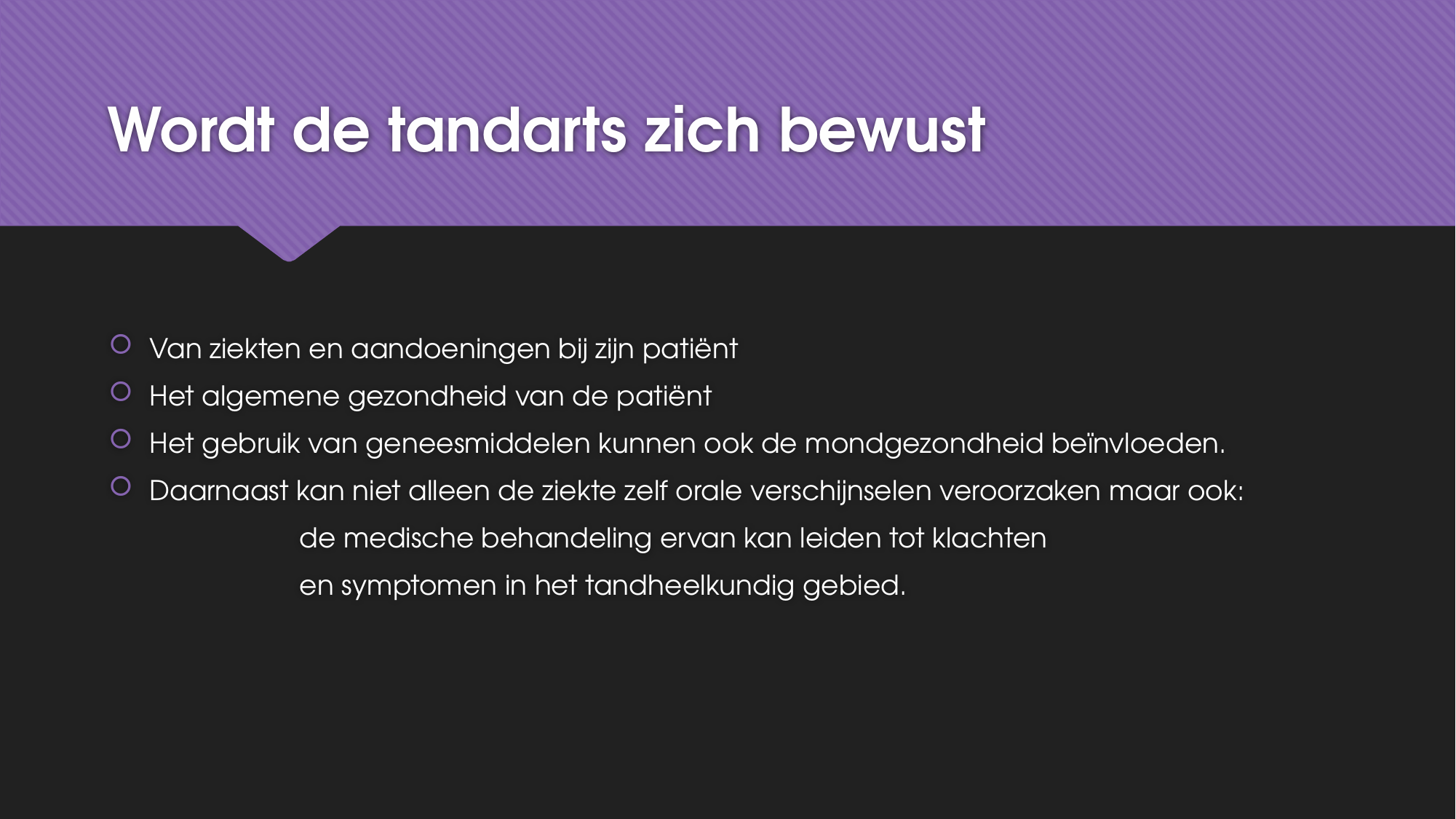

# Wordt de tandarts zich bewust
Van ziekten en aandoeningen bij zijn patiënt
Het algemene gezondheid van de patiënt
Het gebruik van geneesmiddelen kunnen ook de mondgezondheid beïnvloeden.
Daarnaast kan niet alleen de ziekte zelf orale verschijnselen veroorzaken maar ook:
                         de medische behandeling ervan kan leiden tot klachten
                         en symptomen in het tandheelkundig gebied.